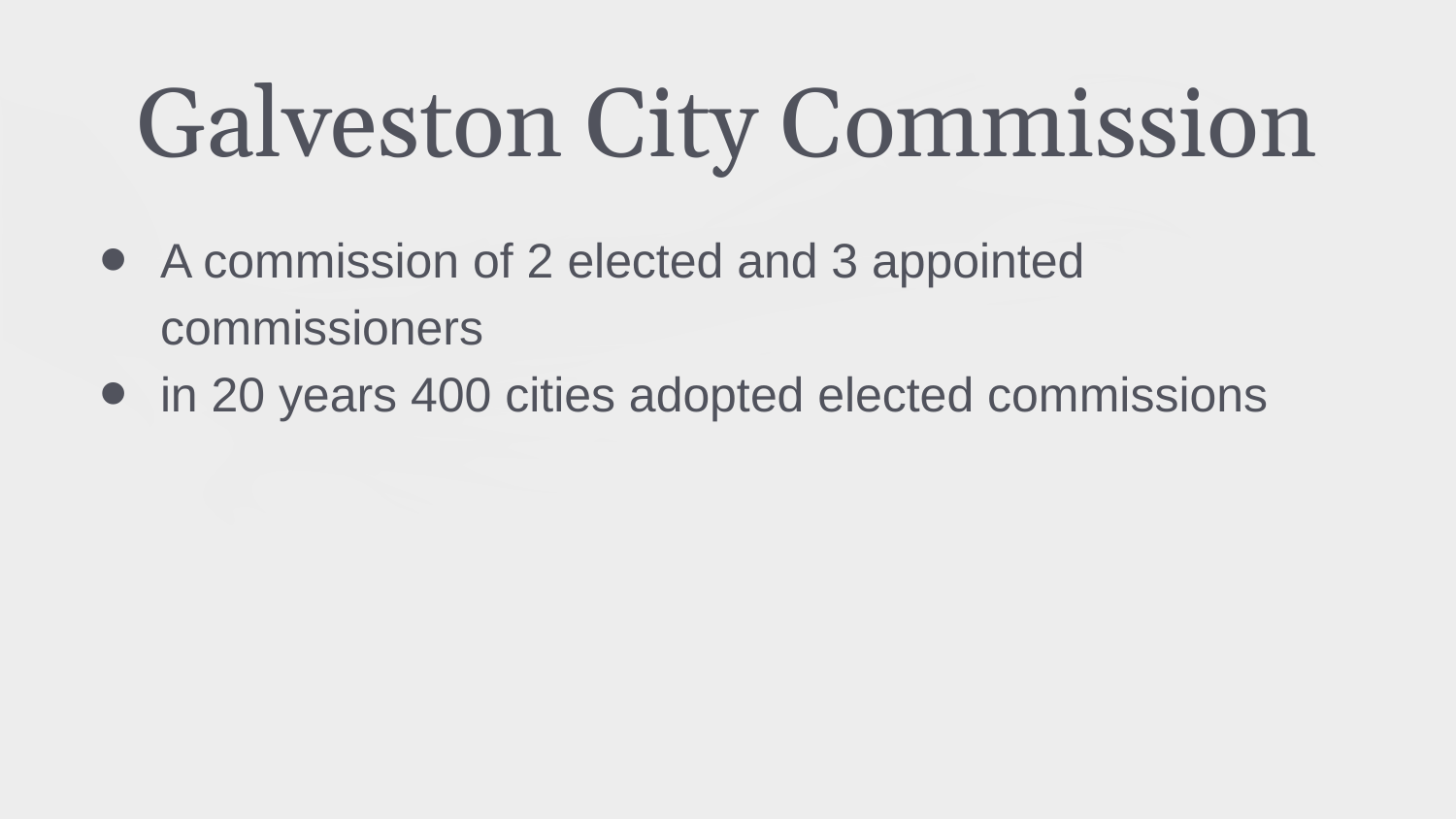

# Galveston City Commission
A commission of 2 elected and 3 appointed commissioners
in 20 years 400 cities adopted elected commissions